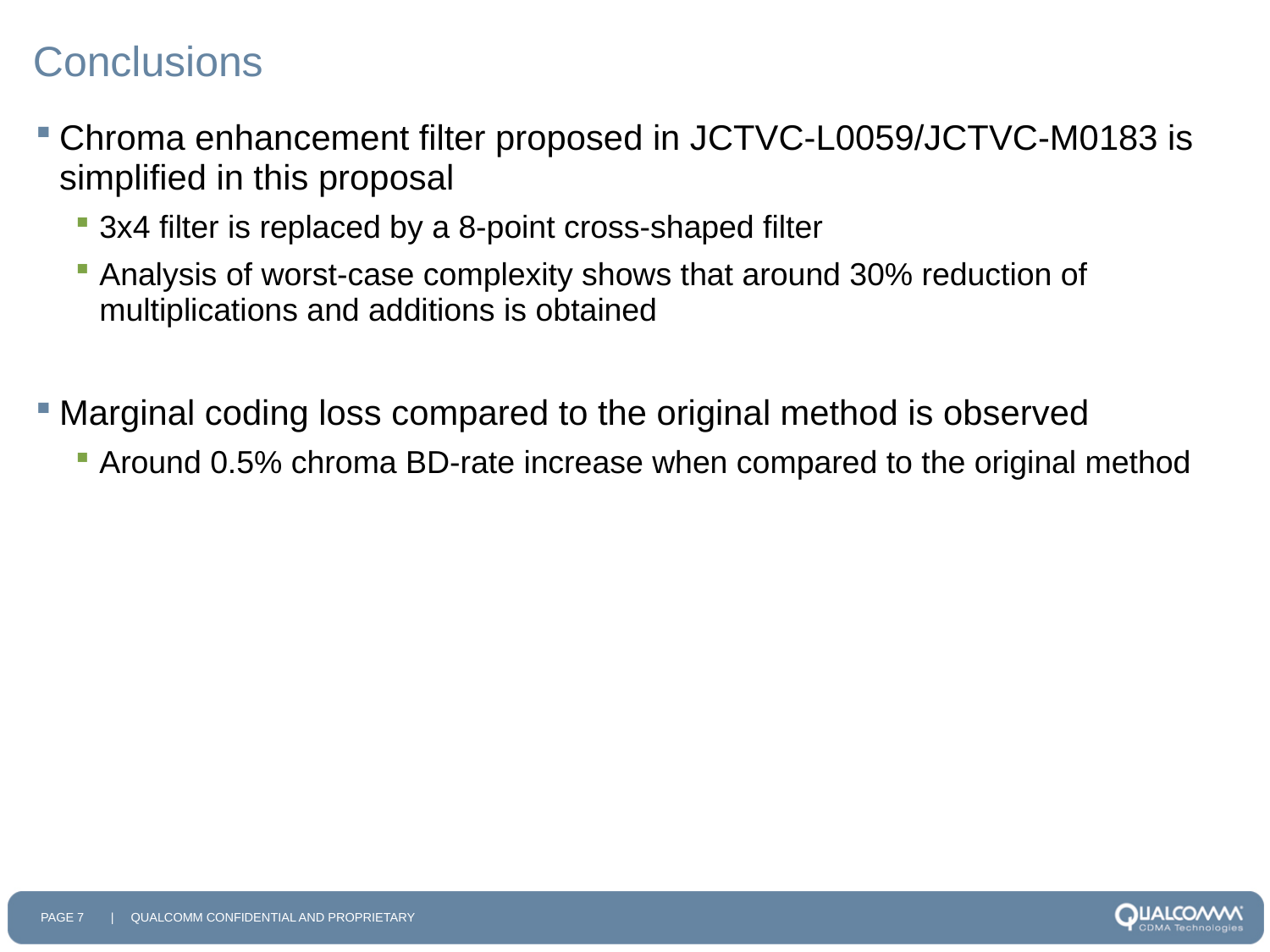

# Conclusions
Chroma enhancement filter proposed in JCTVC-L0059/JCTVC-M0183 is simplified in this proposal
3x4 filter is replaced by a 8-point cross-shaped filter
Analysis of worst-case complexity shows that around 30% reduction of multiplications and additions is obtained

Marginal coding loss compared to the original method is observed
Around 0.5% chroma BD-rate increase when compared to the original method